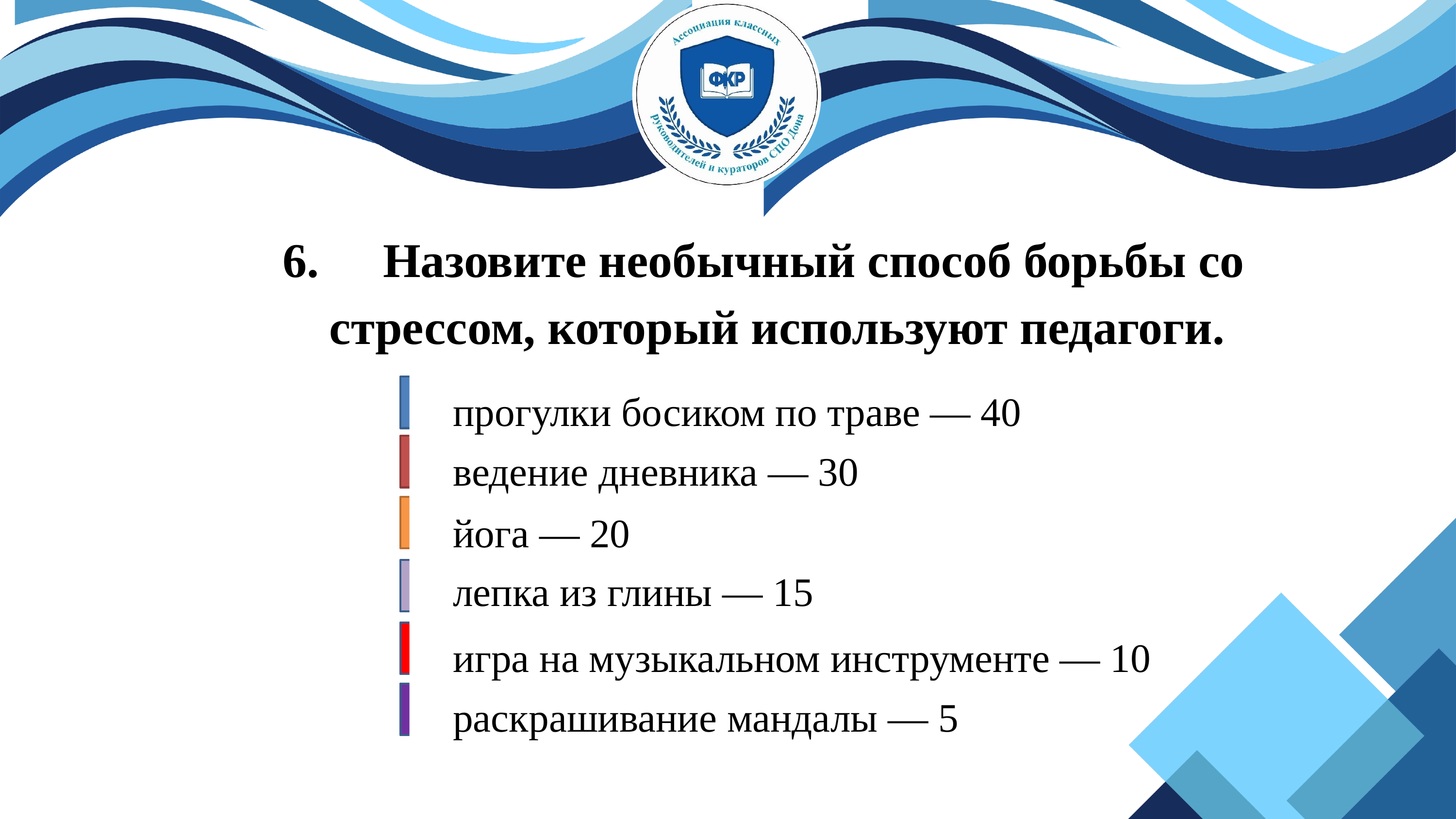

6.	Назовите необычный способ борьбы со стрессом, который используют педагоги.
прогулки босиком по траве — 40

ведение дневника — 30

йога — 20

лепка из глины — 15

игра на музыкальном инструменте — 10

раскрашивание мандалы — 5